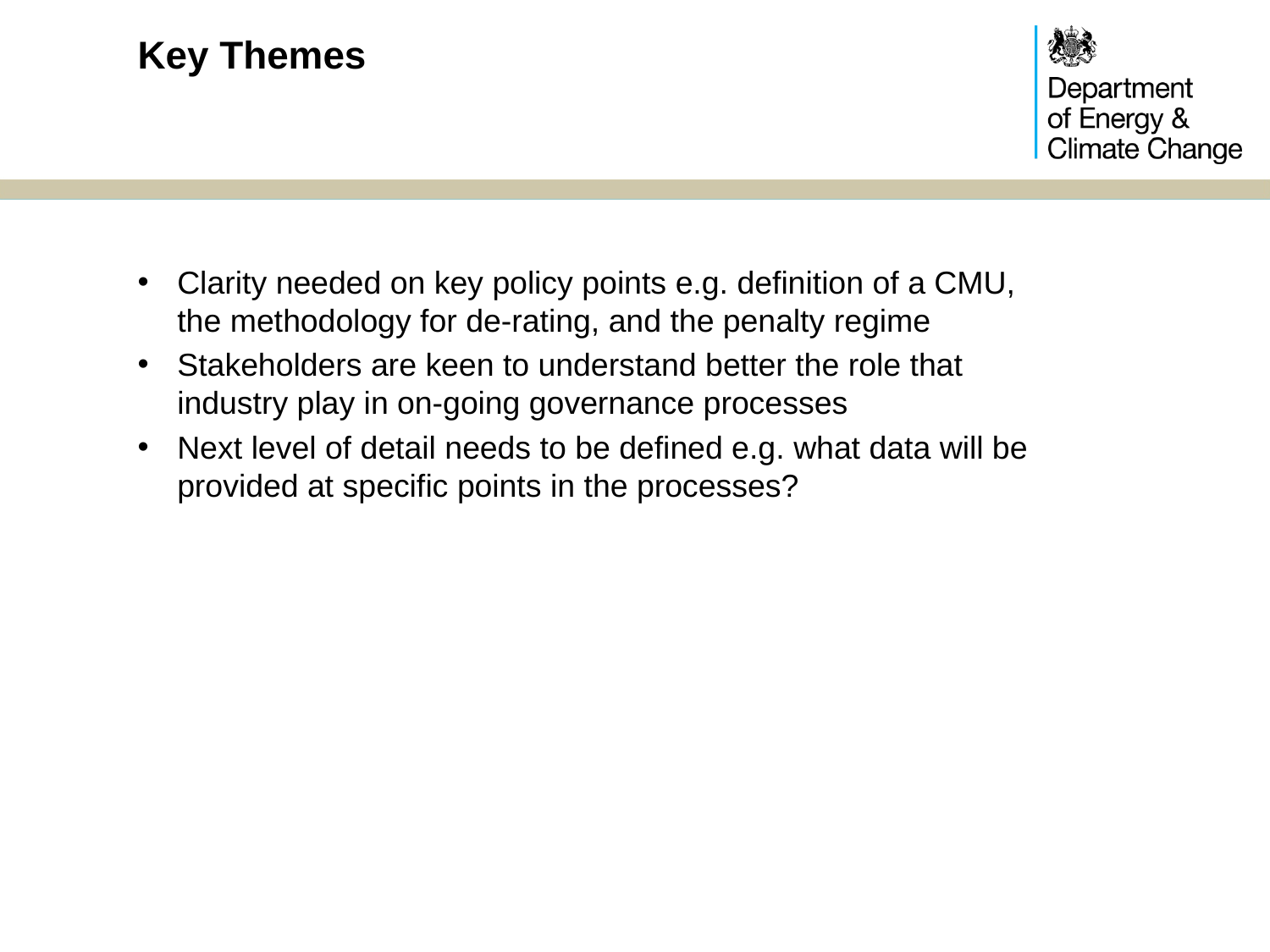

# Key Themes
Clarity needed on key policy points e.g. definition of a CMU, the methodology for de-rating, and the penalty regime
Stakeholders are keen to understand better the role that industry play in on-going governance processes
Next level of detail needs to be defined e.g. what data will be provided at specific points in the processes?